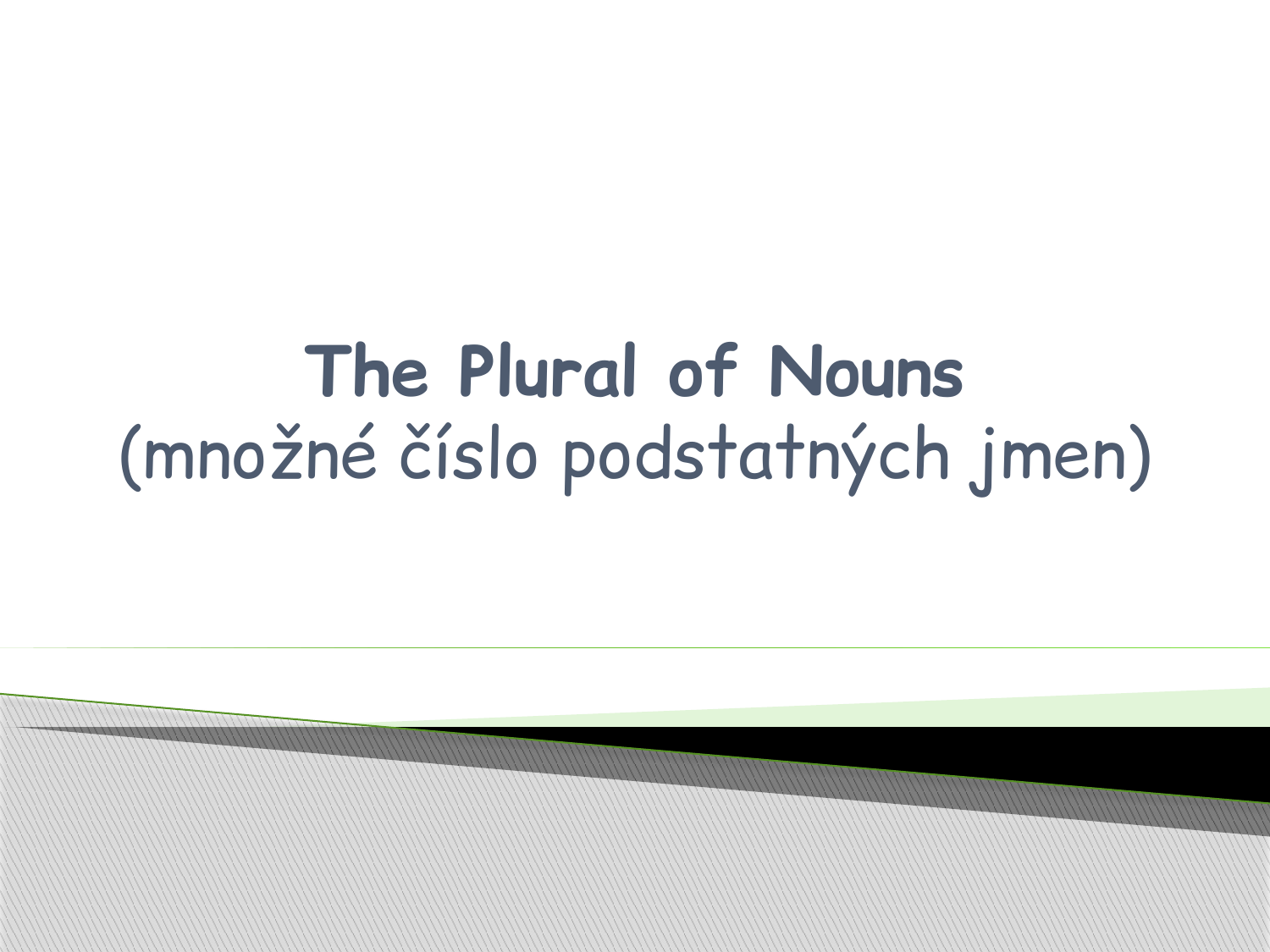

# The Plural of Nouns (množné číslo podstatných jmen)